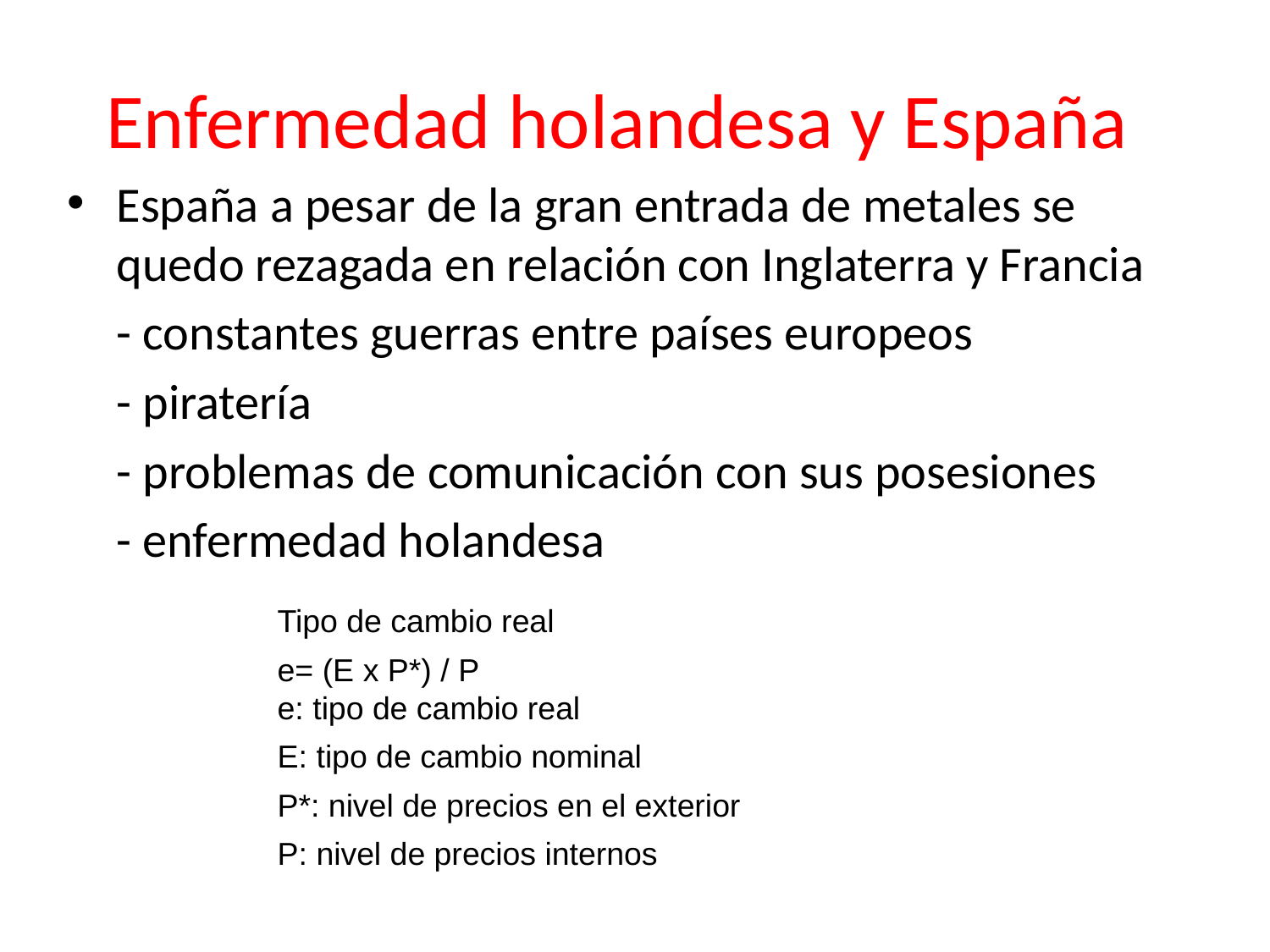

Enfermedad holandesa y España
España a pesar de la gran entrada de metales se quedo rezagada en relación con Inglaterra y Francia
	- constantes guerras entre países europeos
	- piratería
	- problemas de comunicación con sus posesiones
	- enfermedad holandesa

Tipo de cambio real
e= (E x P*) / P
e: tipo de cambio real
E: tipo de cambio nominal
P*: nivel de precios en el exterior
P: nivel de precios internos